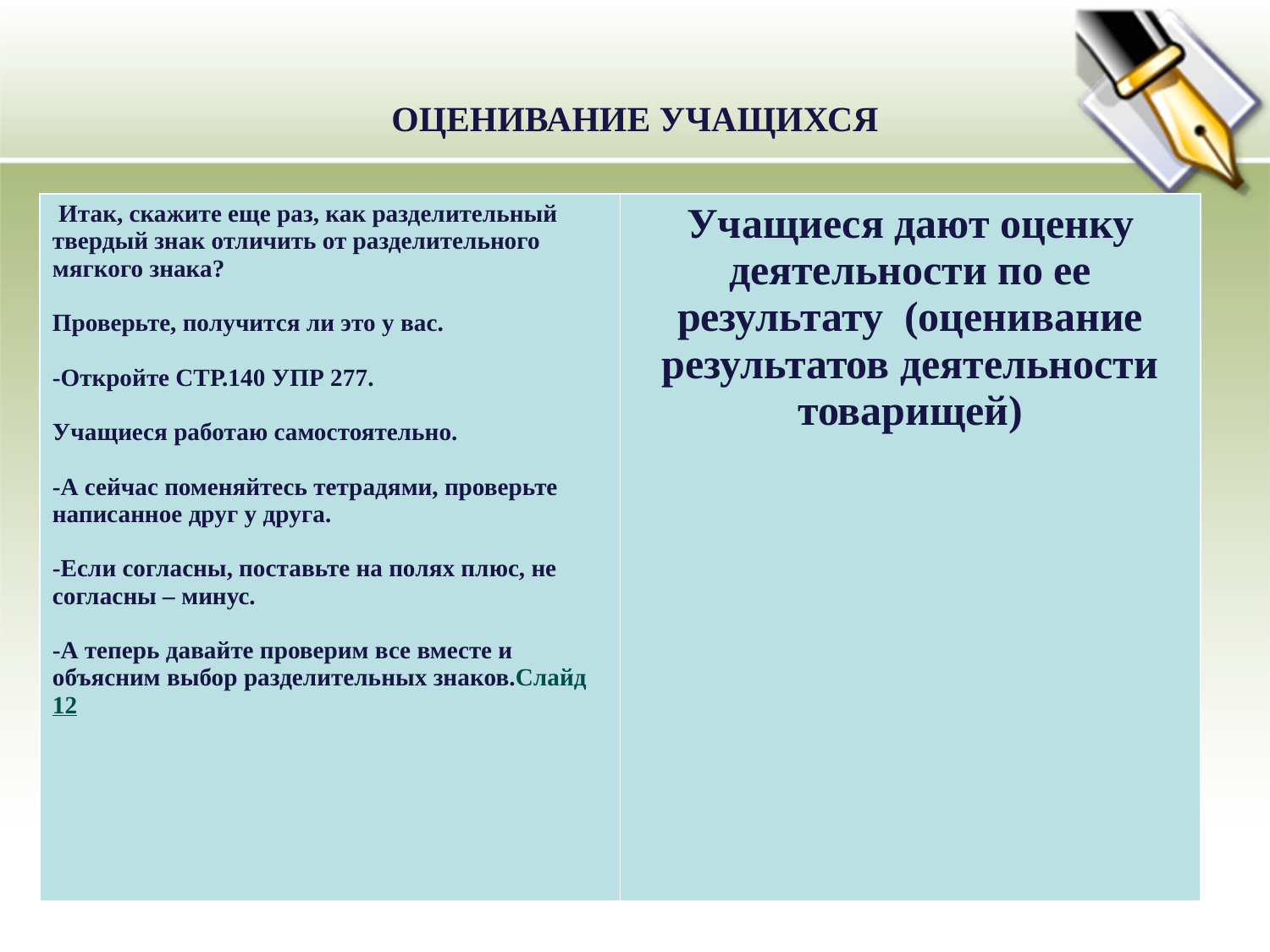

# ОЦЕНИВАНИЕ УЧАЩИХСЯ
| Итак, скажите еще раз, как разделительный твердый знак отличить от разделительного мягкого знака? Проверьте, получится ли это у вас. -Откройте СТР.140 УПР 277. Учащиеся работаю самостоятельно. -А сейчас поменяйтесь тетрадями, проверьте написанное друг у друга. -Если согласны, поставьте на полях плюс, не согласны – минус. -А теперь давайте проверим все вместе и объясним выбор разделительных знаков.Слайд 12 | Учащиеся дают оценку деятельности по ее результату (оценивание результатов деятельности товарищей) |
| --- | --- |